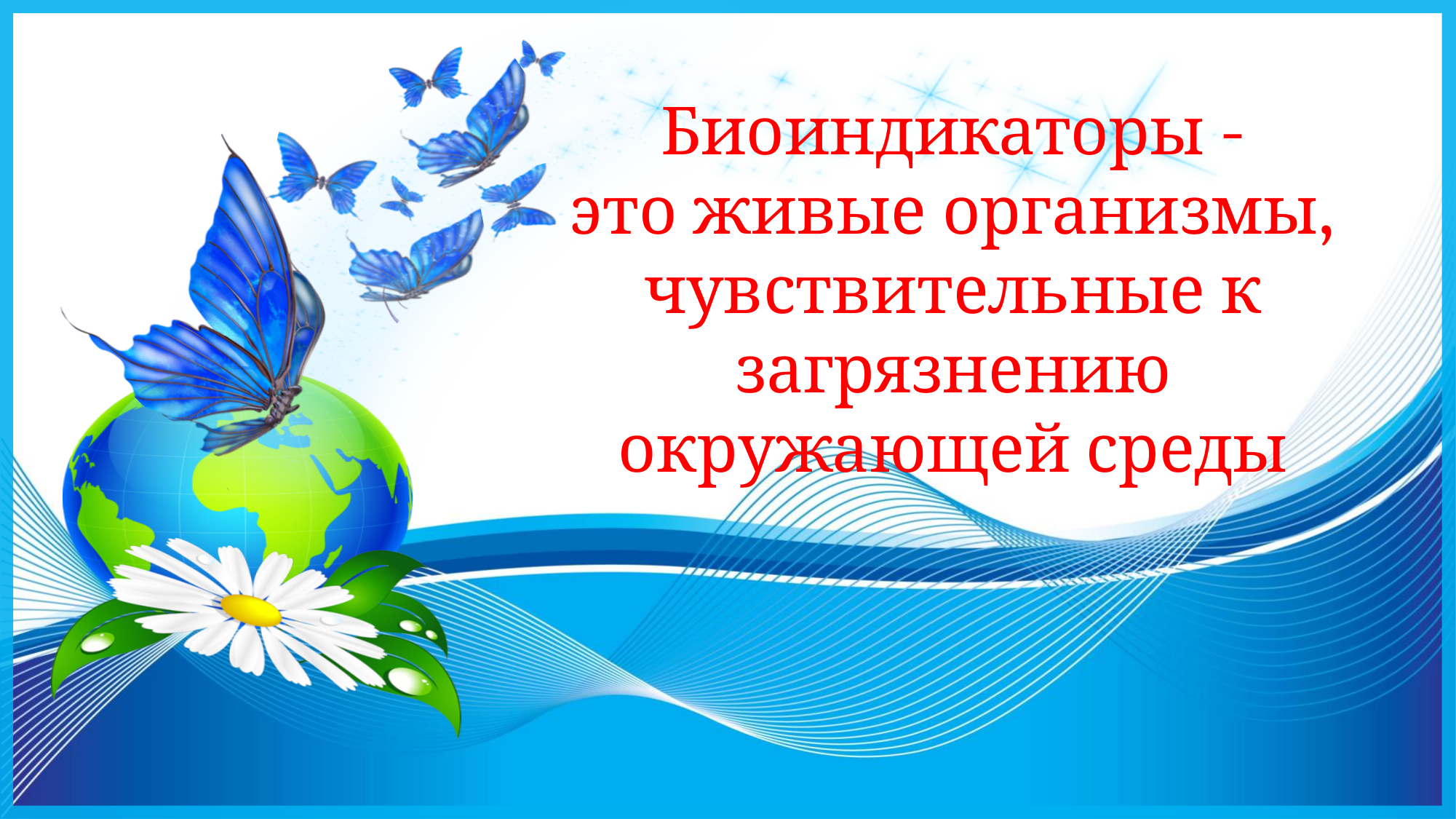

# Биоиндикаторы - это живые организмы, чувствительные к загрязнению окружающей среды